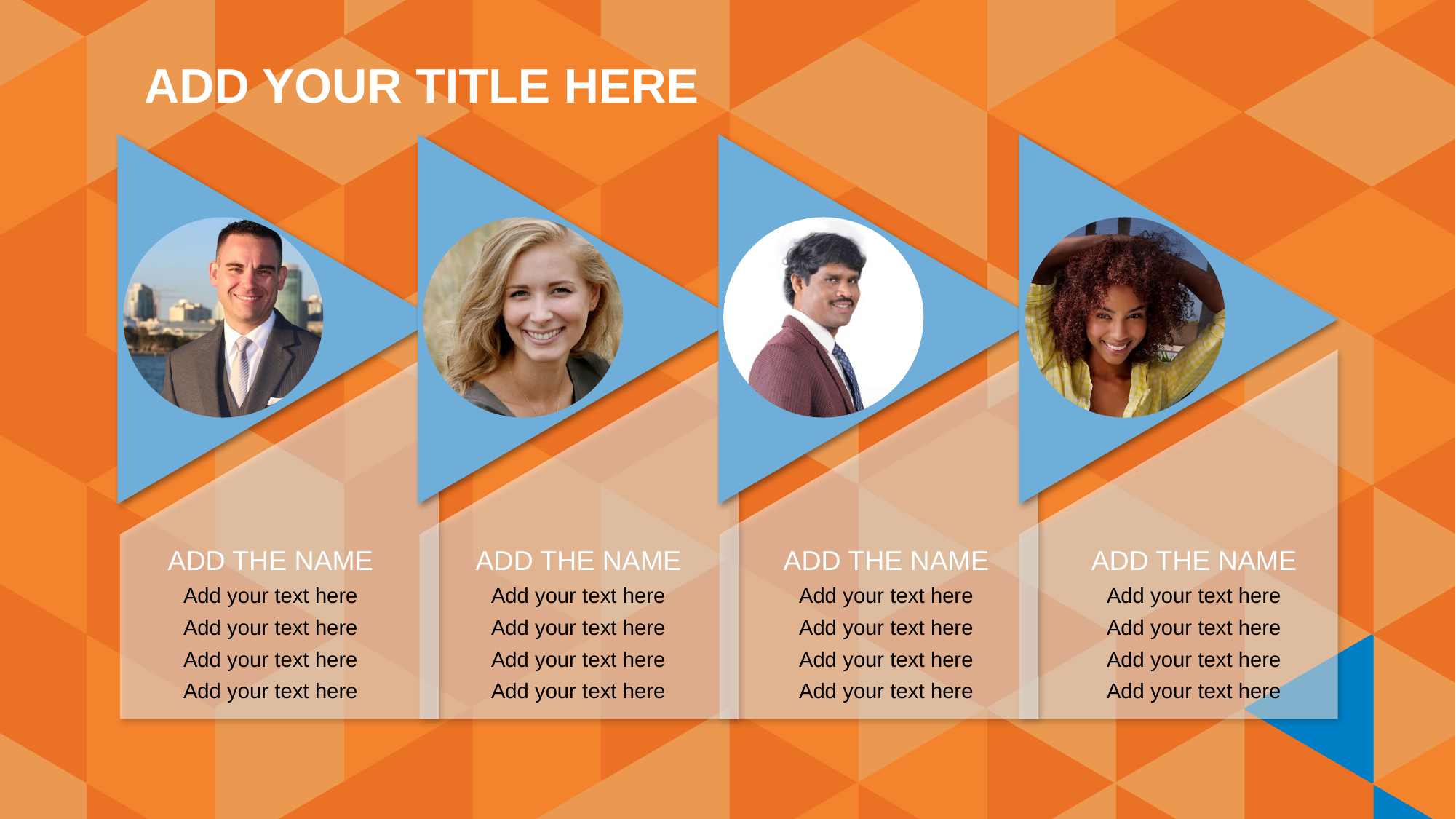

ADD YOUR TITLE HERE

ADD THE NAME
Add your text here
Add your text here
Add your text here
Add your text here
ADD THE NAME
Add your text here
Add your text here
Add your text here
Add your text here
ADD THE NAME
Add your text here
Add your text here
Add your text here
Add your text here
ADD THE NAME
Add your text here
Add your text here
Add your text here
Add your text here